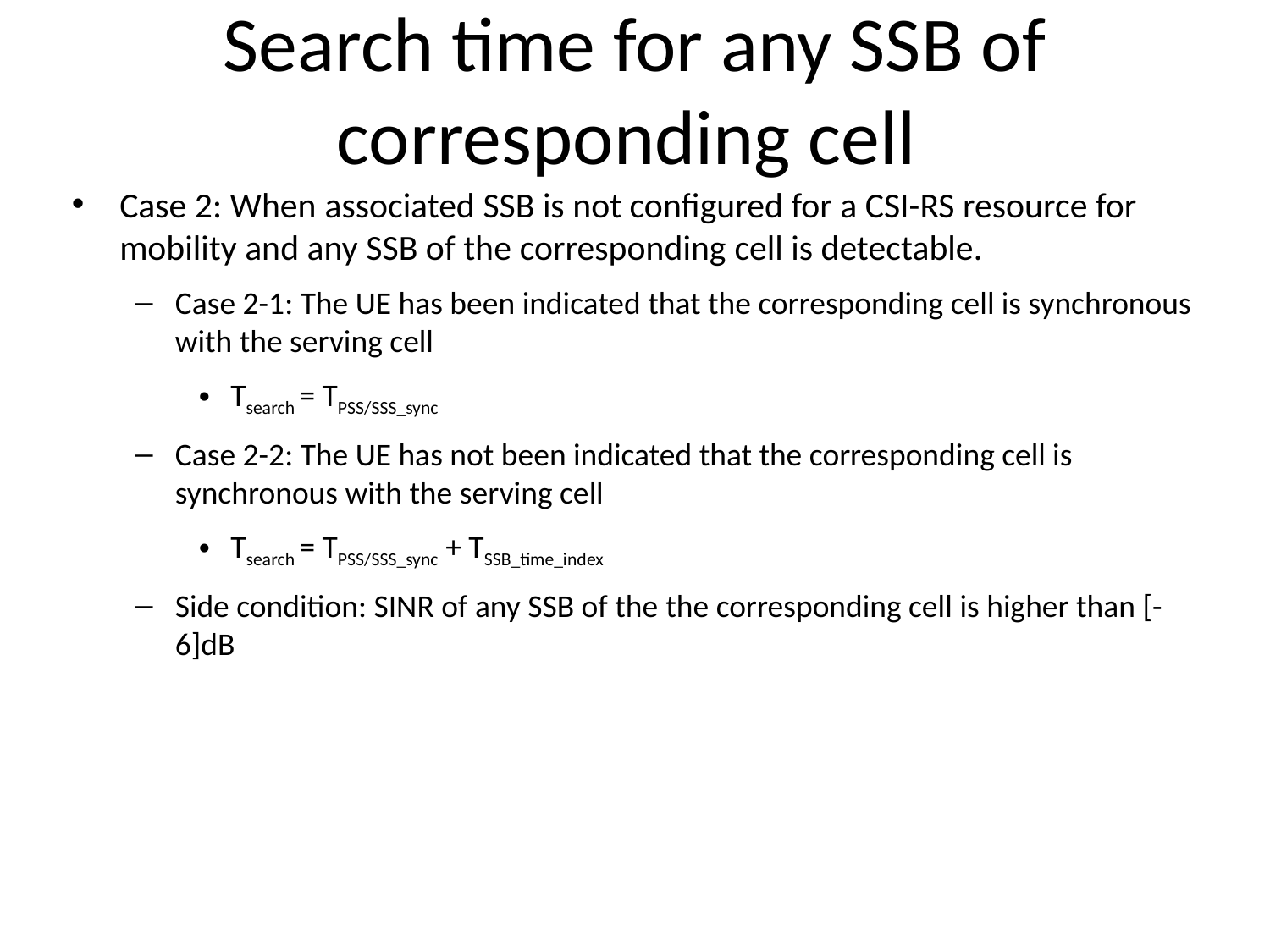

# Search time for any SSB of corresponding cell
Case 2: When associated SSB is not configured for a CSI-RS resource for mobility and any SSB of the corresponding cell is detectable.
Case 2-1: The UE has been indicated that the corresponding cell is synchronous with the serving cell
Tsearch = TPSS/SSS_sync
Case 2-2: The UE has not been indicated that the corresponding cell is synchronous with the serving cell
Tsearch = TPSS/SSS_sync + TSSB_time_index
Side condition: SINR of any SSB of the the corresponding cell is higher than [-6]dB